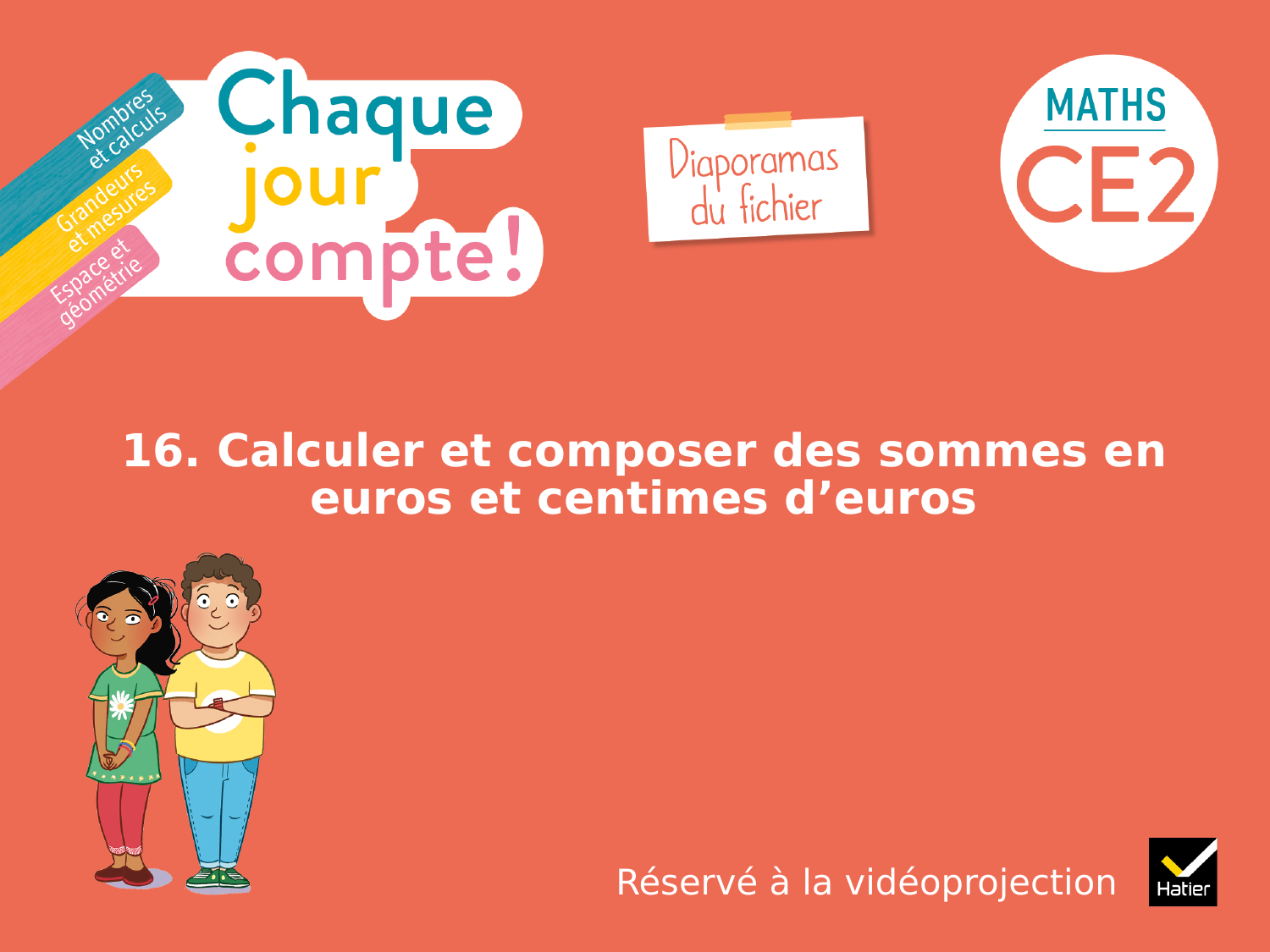

# 16. Calculer et composer des sommes en euros et centimes d’euros